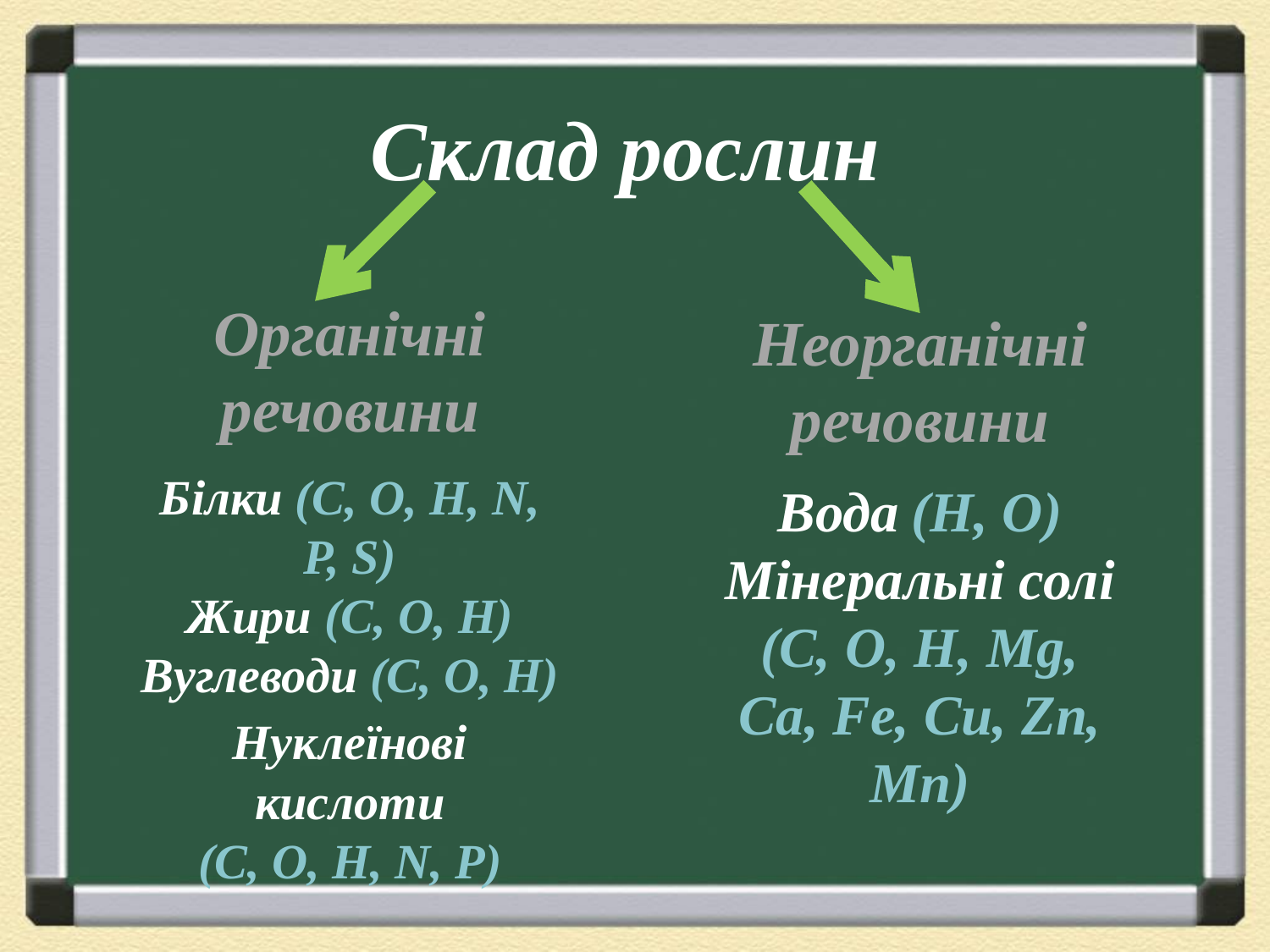

# Склад рослин
Органічні речовини
Білки (C, O, H, N, P, S)
Жири (C, O, H)
Вуглеводи (C, O, H)
Нуклеїнові кислоти
(C, O, H, N, P)

Неорганічні речовини
Вода (H, O)
Мінеральні солі
(C, O, H, Mg, Ca, Fe, Cu, Zn, Mn)